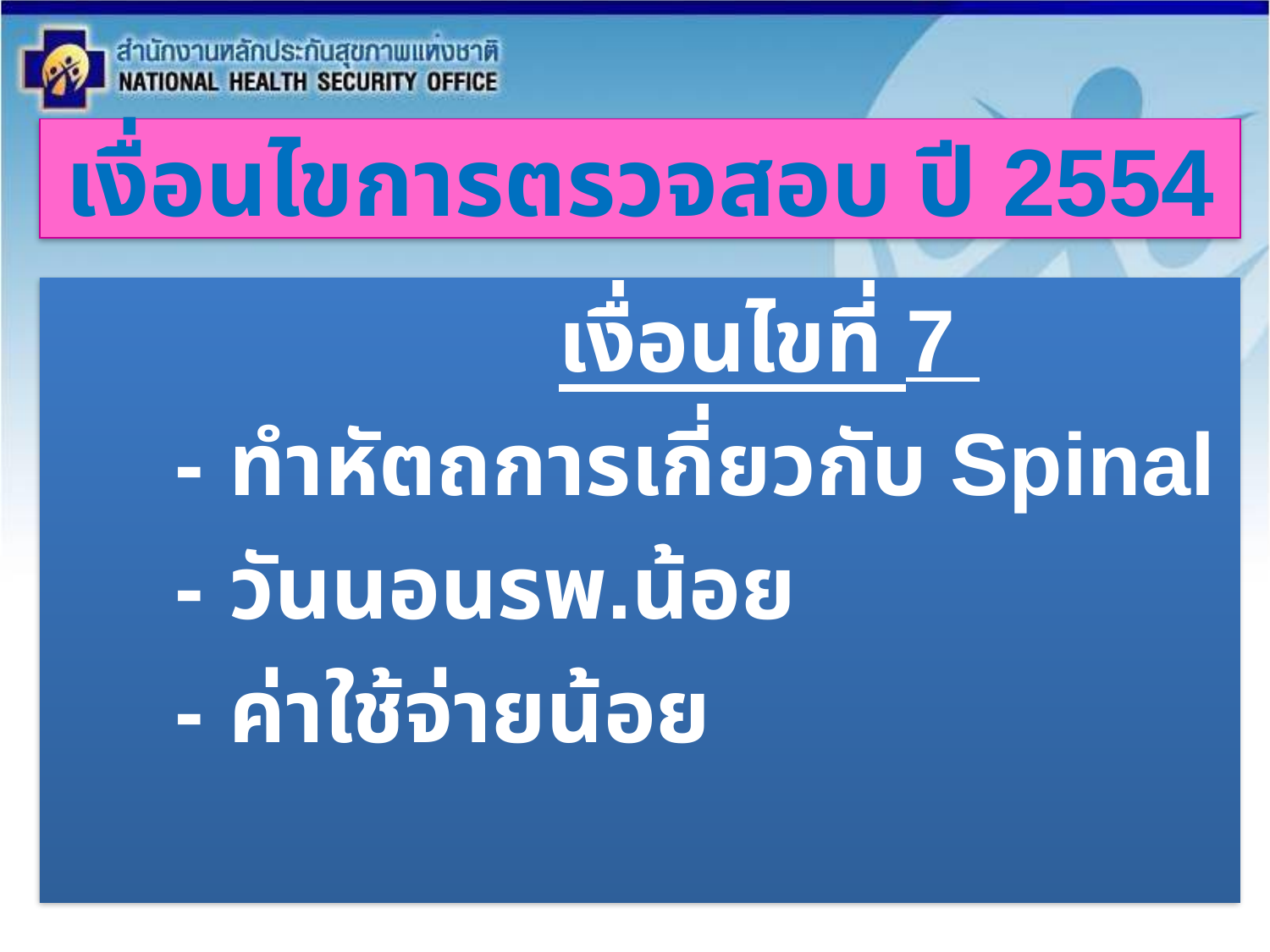

# เงื่อนไขการตรวจสอบ ปี 2554
                       เงื่อนไขที่ 7
     - ทำหัตถการเกี่ยวกับ Spinal
     - วันนอนรพ.น้อย
     - ค่าใช้จ่ายน้อย